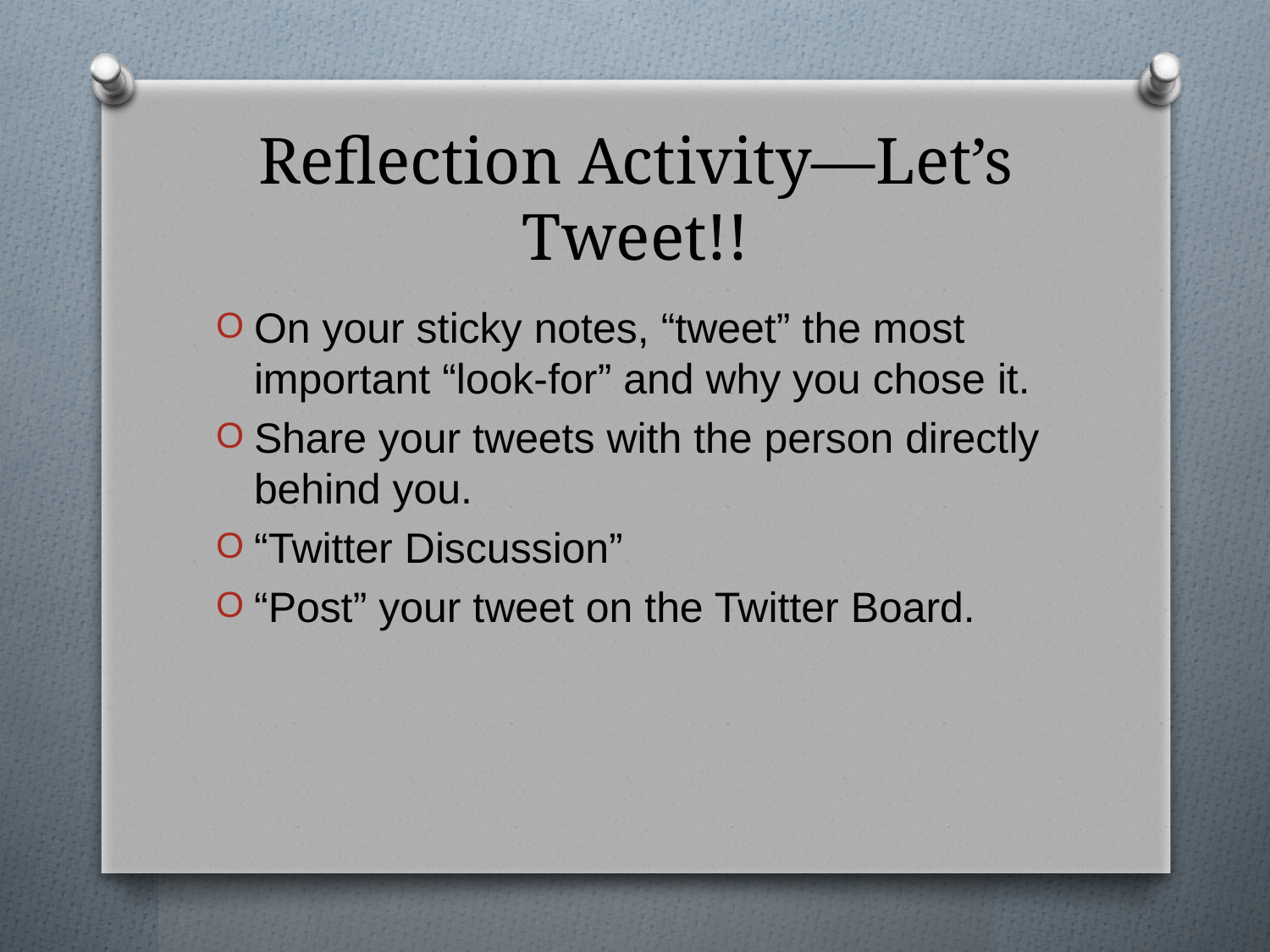

# Reflection Activity—Let’s Tweet!!
On your sticky notes, “tweet” the most important “look-for” and why you chose it.
Share your tweets with the person directly behind you.
“Twitter Discussion”
“Post” your tweet on the Twitter Board.